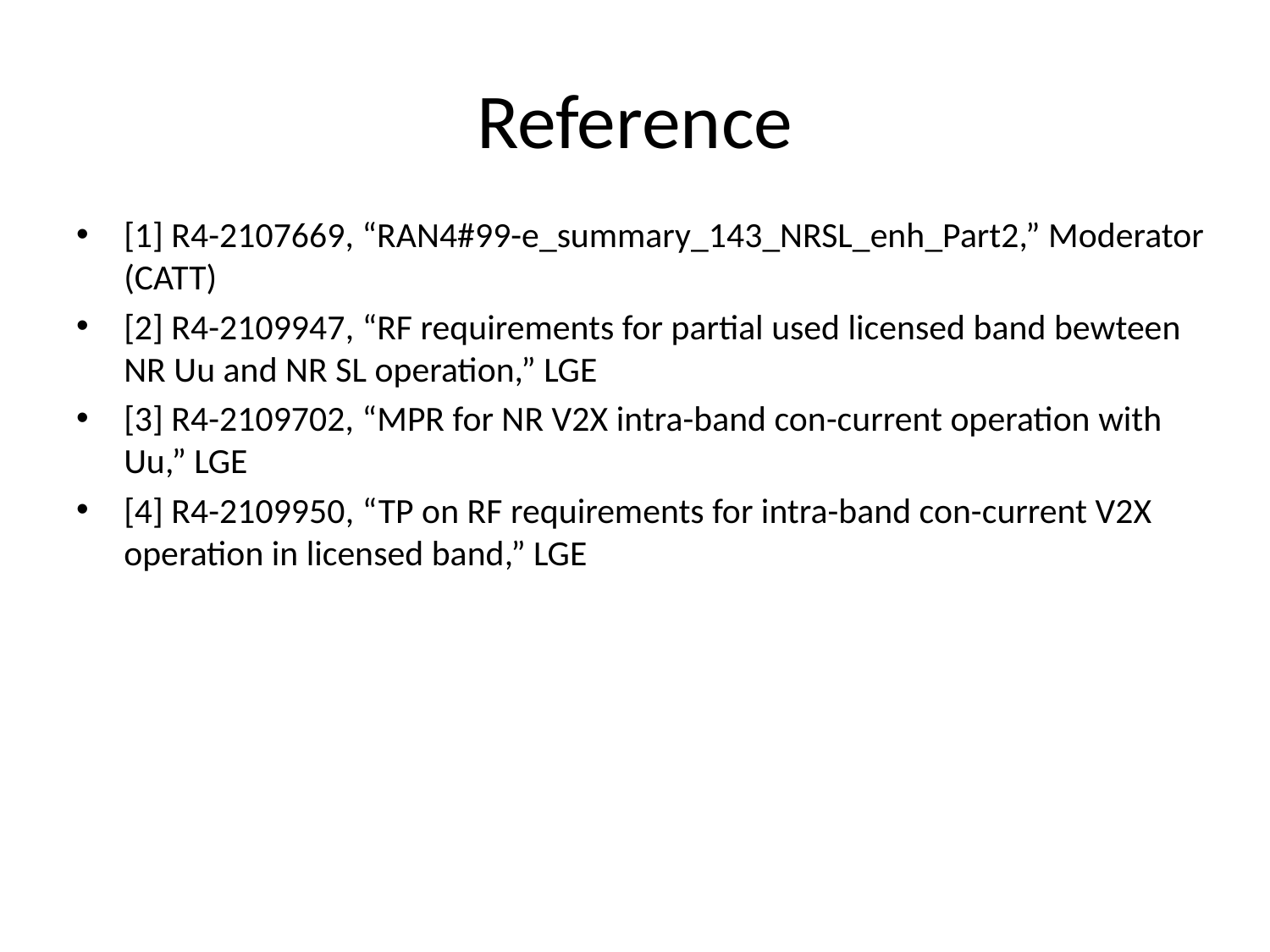

# Reference
[1] R4-2107669, “RAN4#99-e_summary_143_NRSL_enh_Part2,” Moderator (CATT)
[2] R4-2109947, “RF requirements for partial used licensed band bewteen NR Uu and NR SL operation,” LGE
[3] R4-2109702, “MPR for NR V2X intra-band con-current operation with Uu,” LGE
[4] R4-2109950, “TP on RF requirements for intra-band con-current V2X operation in licensed band,” LGE